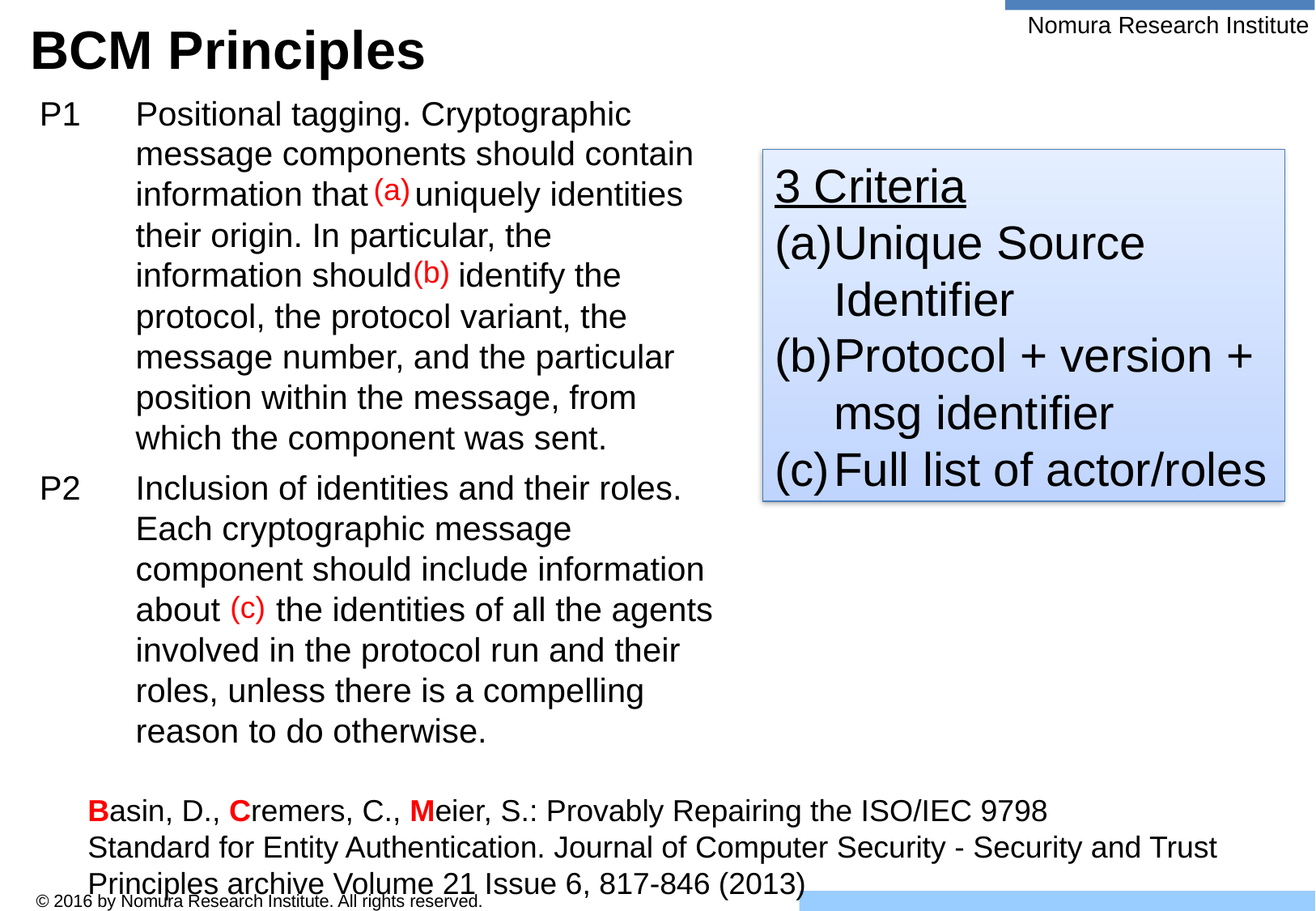

# BCM Principles
P1  	Positional tagging. Cryptographic message components should contain information that     uniquely identities their origin. In particular, the information should     identify the protocol, the protocol variant, the message number, and the particular position within the message, from which the component was sent.
P2 	Inclusion of identities and their roles. Each cryptographic message component should include information about      the identities of all the agents involved in the protocol run and their roles, unless there is a compelling reason to do otherwise.
3 Criteria
Unique Source Identifier
Protocol + version + msg identifier
Full list of actor/roles
(a)
(b)
(c)
Basin, D., Cremers, C., Meier, S.: Provably Repairing the ISO/IEC 9798
Standard for Entity Authentication. Journal of Computer Security - Security and Trust Principles archive Volume 21 Issue 6, 817-846 (2013)